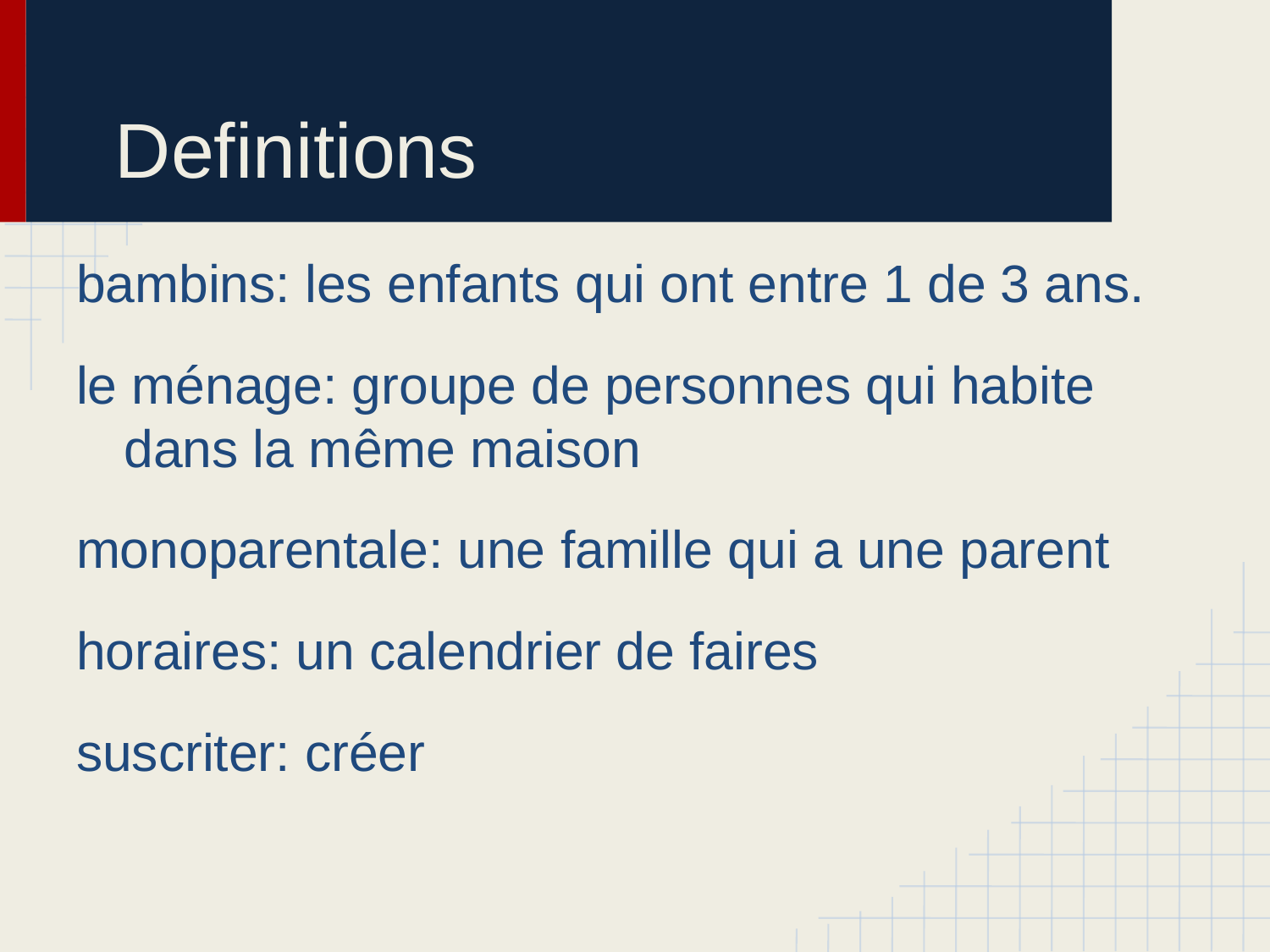

# Definitions
bambins: les enfants qui ont entre 1 de 3 ans.

le ménage: groupe de personnes qui habite dans la même maison

monoparentale: une famille qui a une parent

horaires: un calendrier de faires

suscriter: créer